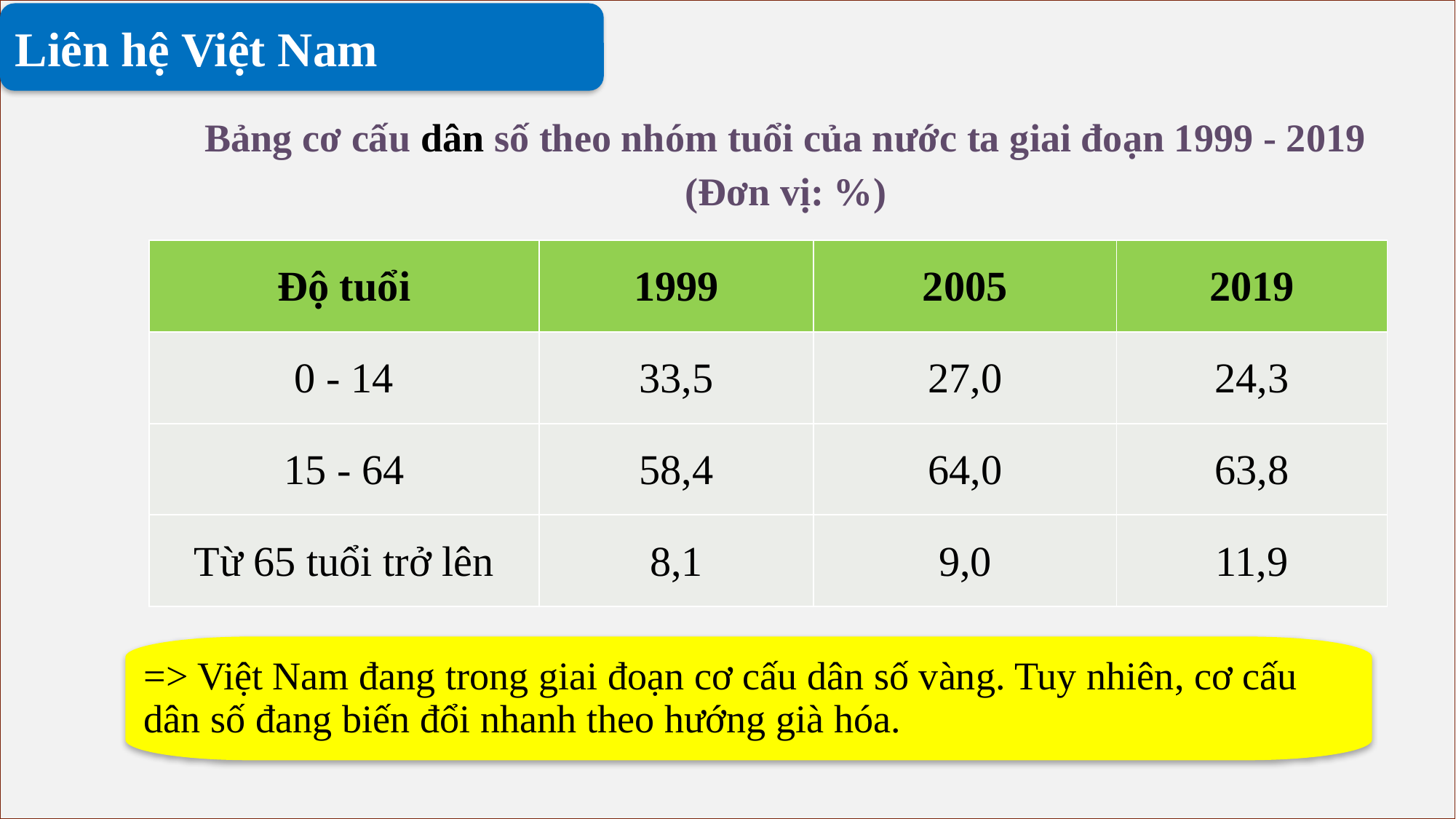

Liên hệ Việt Nam
#
Bảng cơ cấu dân số theo nhóm tuổi của nước ta giai đoạn 1999 - 2019
(Đơn vị: %)
| Độ tuổi | 1999 | 2005 | 2019 |
| --- | --- | --- | --- |
| 0 - 14 | 33,5 | 27,0 | 24,3 |
| 15 - 64 | 58,4 | 64,0 | 63,8 |
| Từ 65 tuổi trở lên | 8,1 | 9,0 | 11,9 |

=> Việt Nam đang trong giai đoạn cơ cấu dân số vàng. Tuy nhiên, cơ cấu dân số đang biến đổi nhanh theo hướng già hóa.